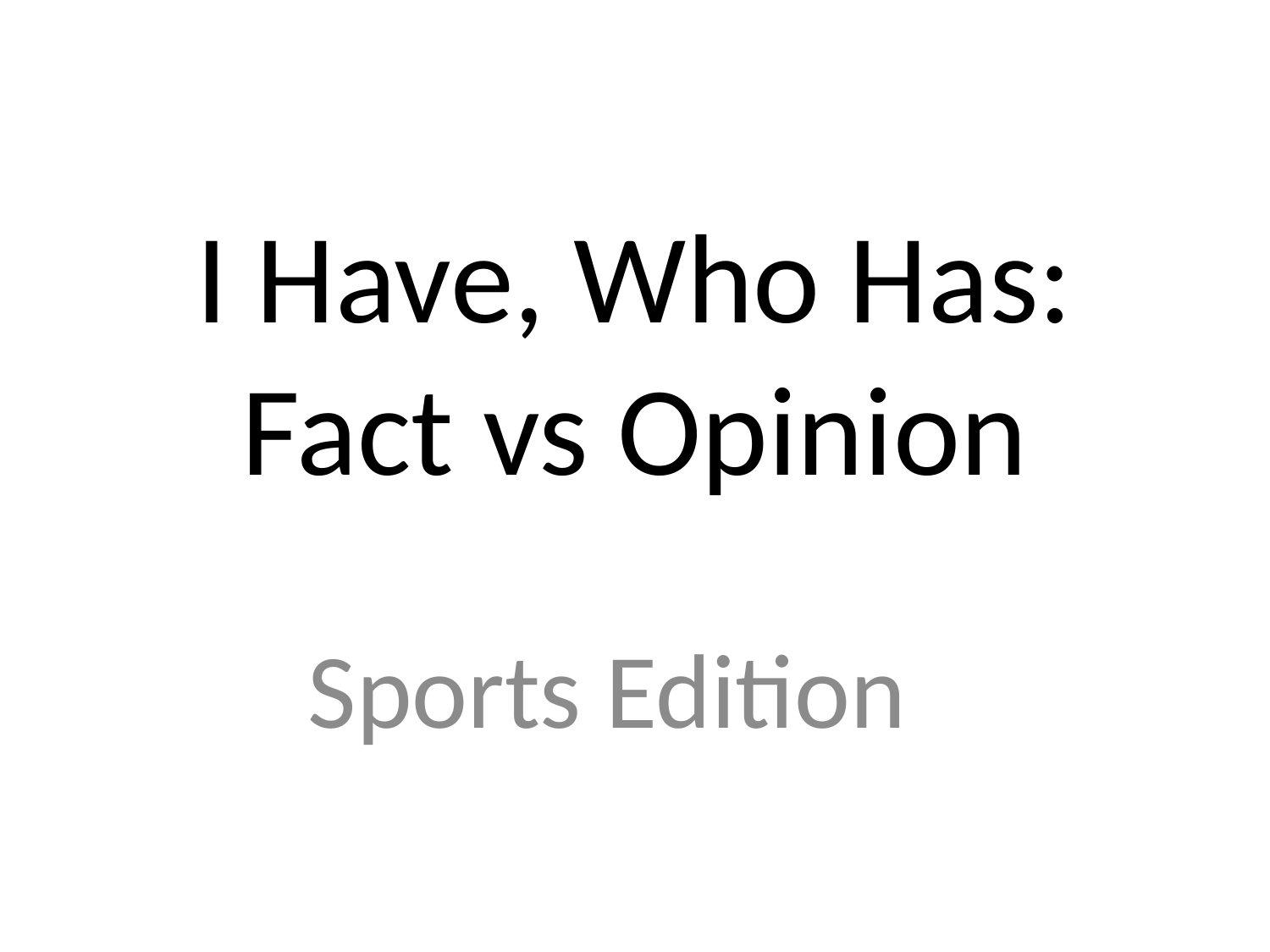

# I Have, Who Has: Fact vs Opinion
Sports Edition